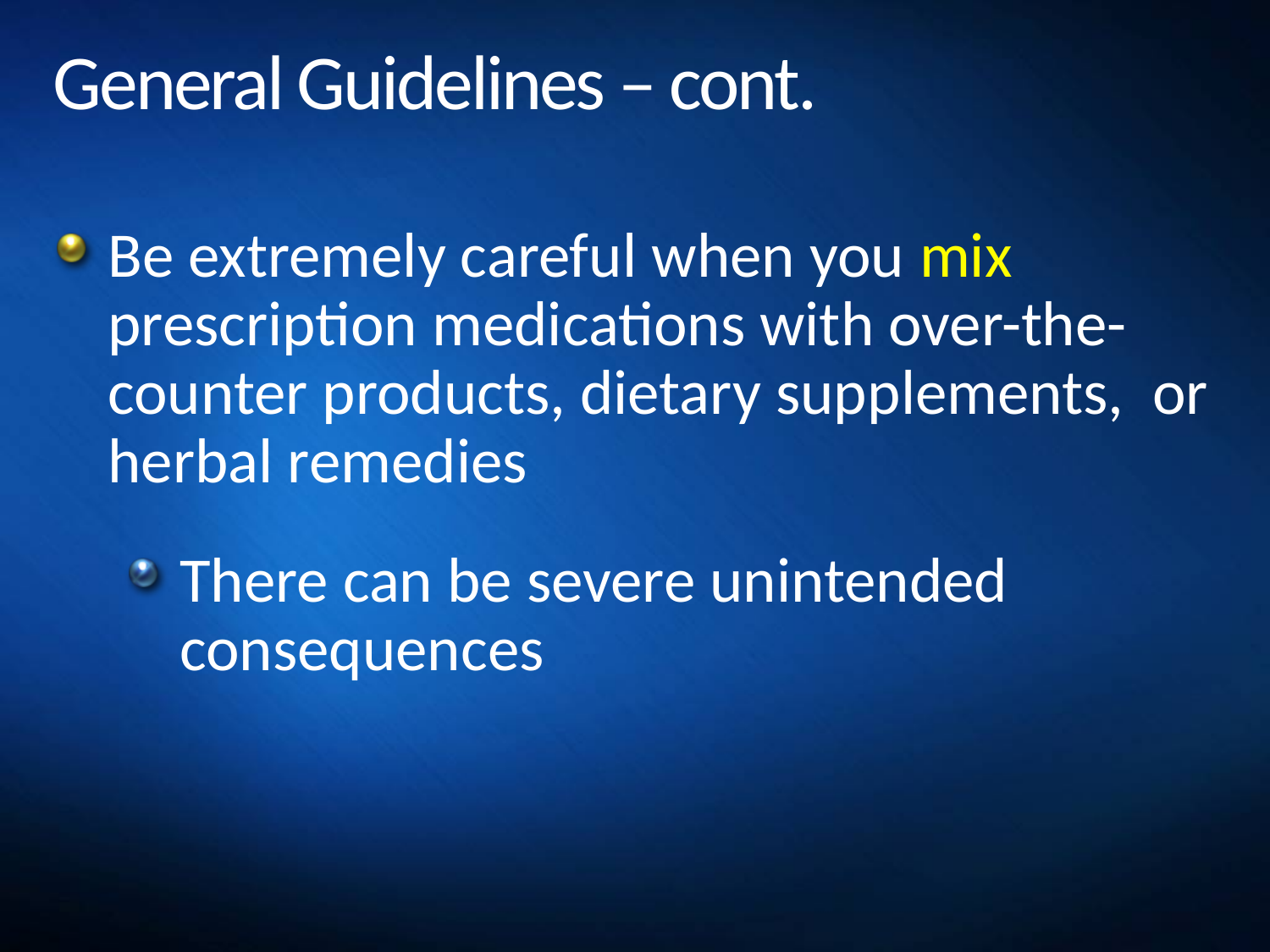

# General Guidelines – cont.
Be extremely careful when you mix prescription medications with over-the-counter products, dietary supplements,  or herbal remedies

There can be severe unintended consequences